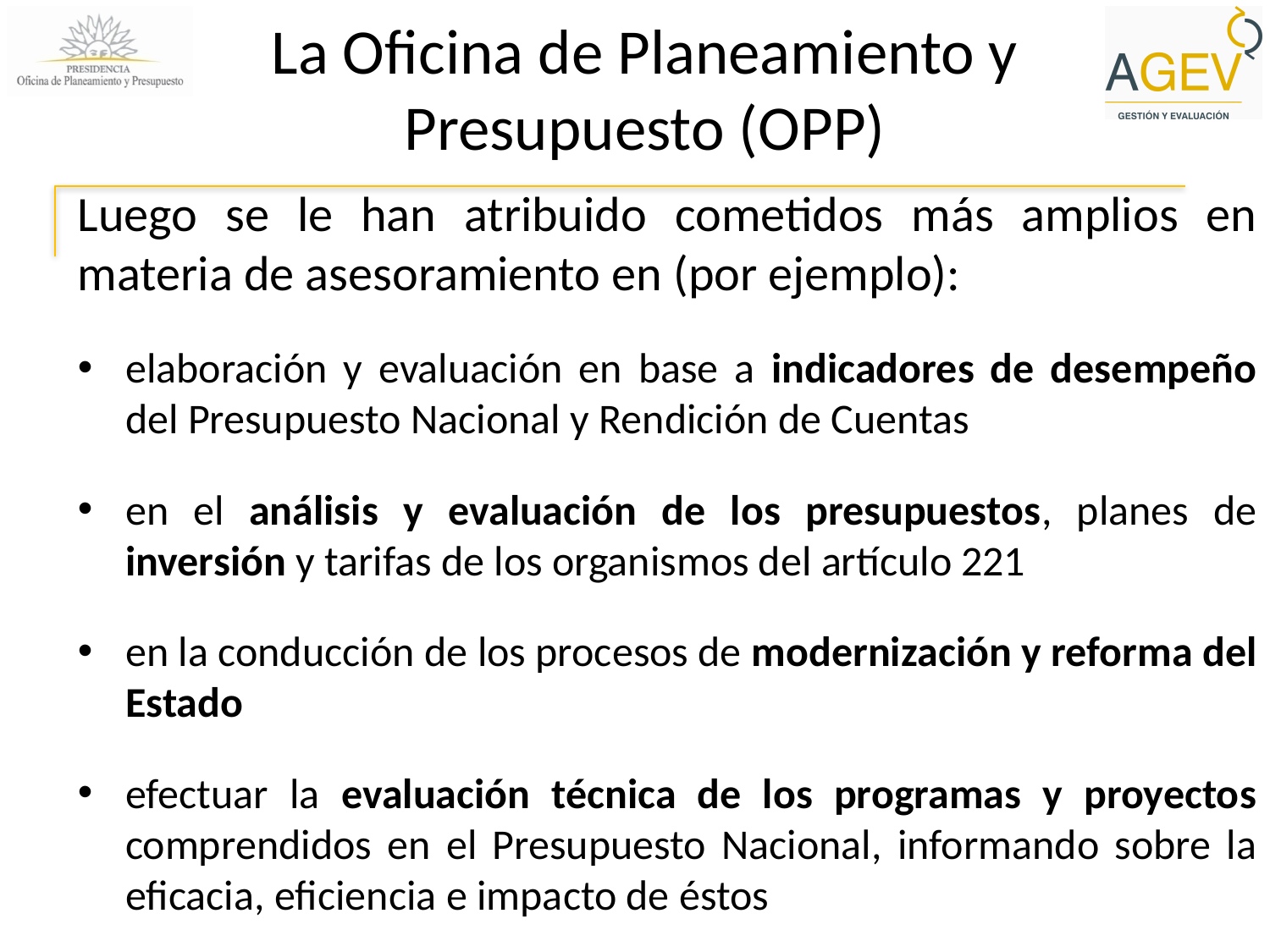

La Oficina de Planeamiento y Presupuesto (OPP)
Luego se le han atribuido cometidos más amplios en materia de asesoramiento en (por ejemplo):
elaboración y evaluación en base a indicadores de desempeño del Presupuesto Nacional y Rendición de Cuentas
en el análisis y evaluación de los presupuestos, planes de inversión y tarifas de los organismos del artículo 221
en la conducción de los procesos de modernización y reforma del Estado
efectuar la evaluación técnica de los programas y proyectos comprendidos en el Presupuesto Nacional, informando sobre la eficacia, eficiencia e impacto de éstos